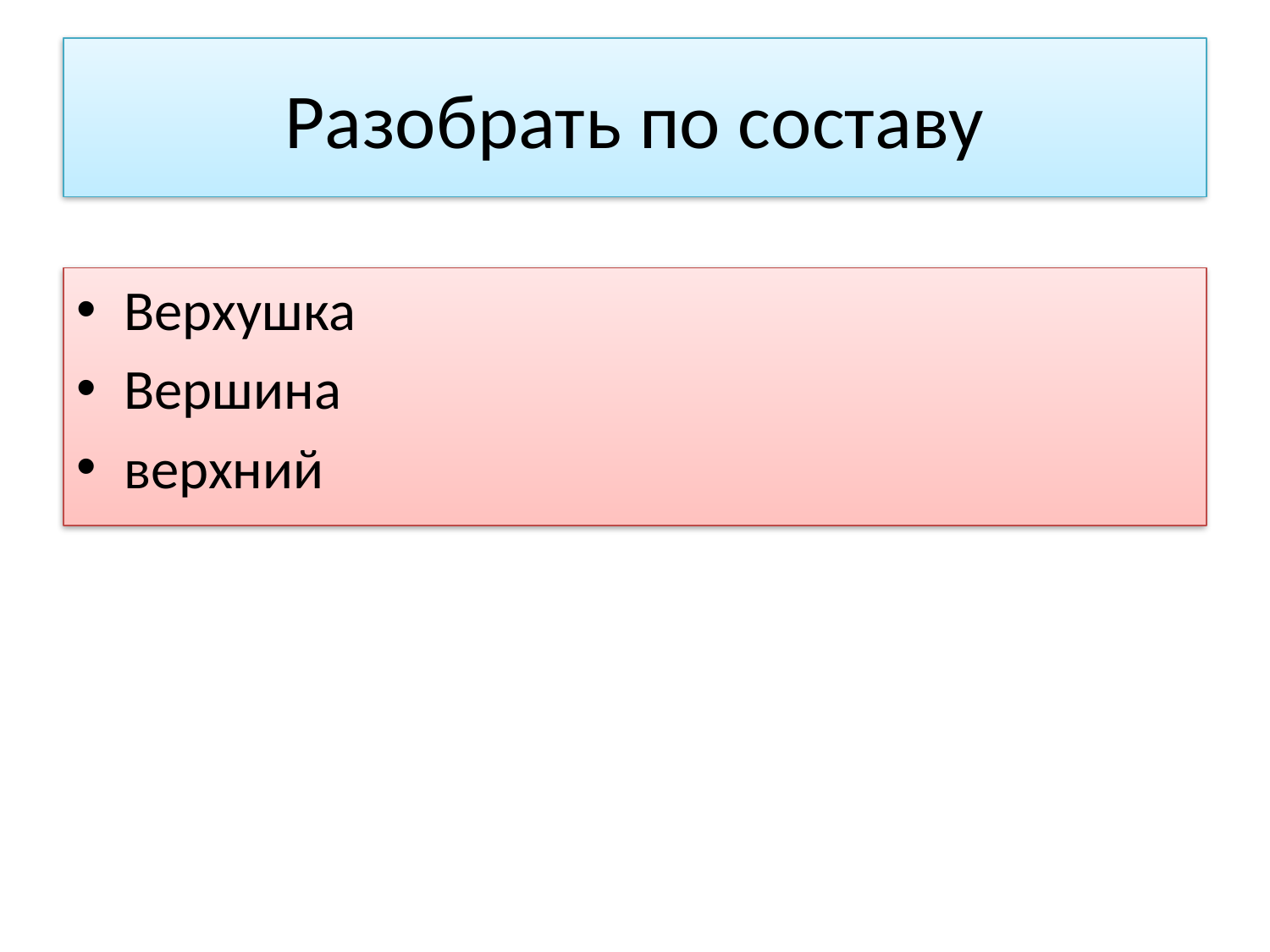

# Разобрать по составу
Верхушка
Вершина
верхний